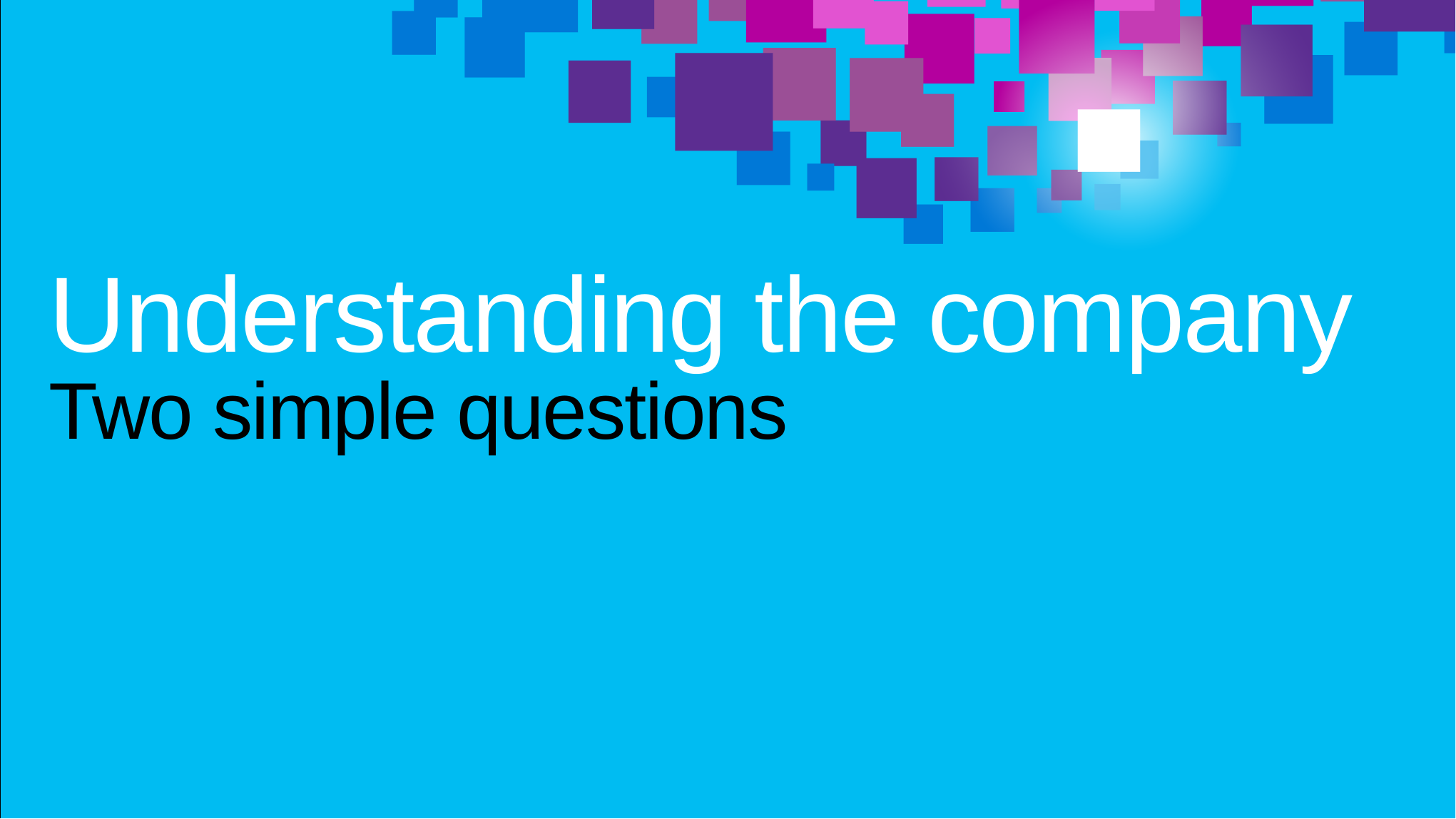

# Understanding the company
Two simple questions